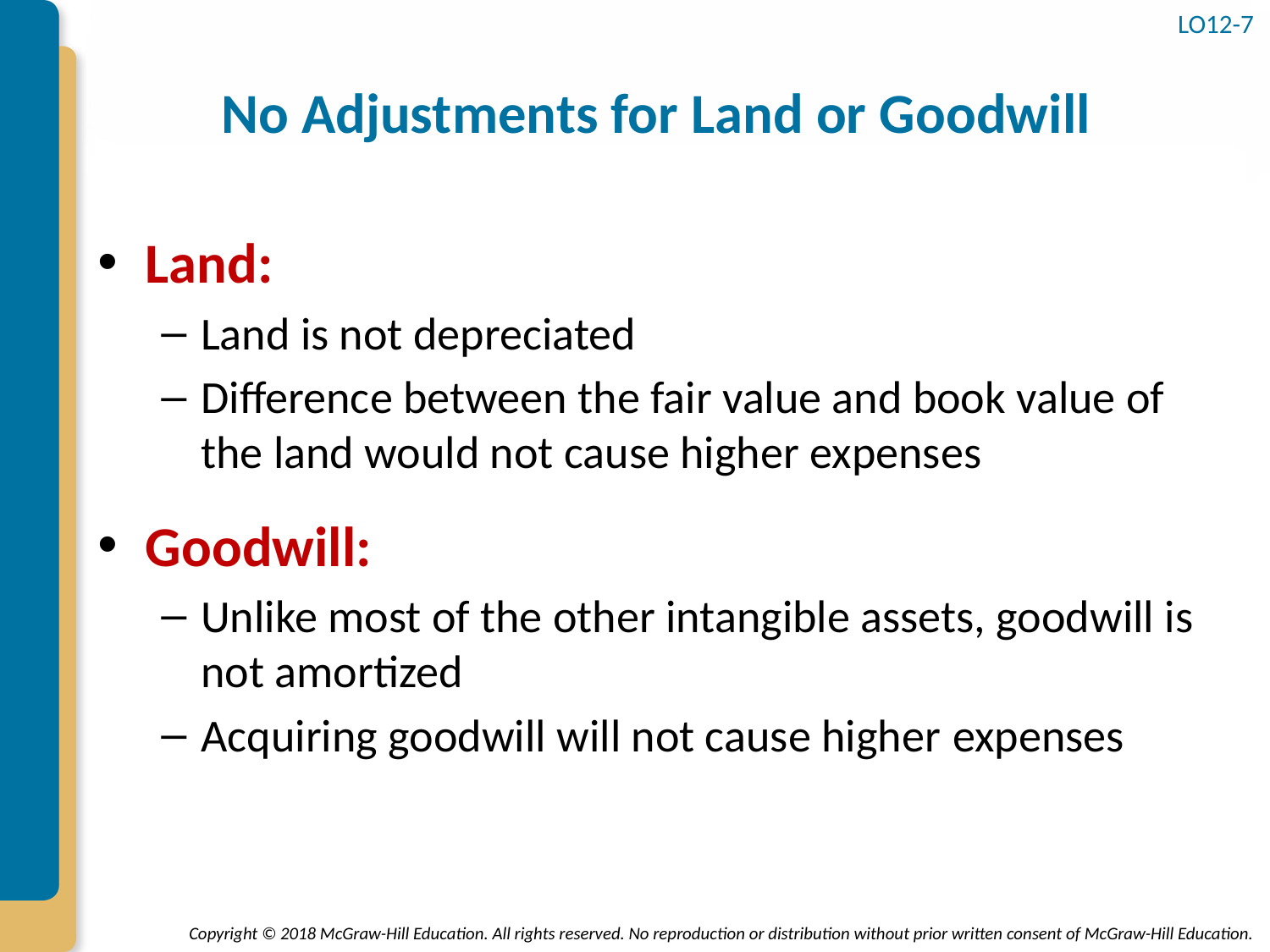

LO12-7
# No Adjustments for Land or Goodwill
Land:
Land is not depreciated
Difference between the fair value and book value of the land would not cause higher expenses
Goodwill:
Unlike most of the other intangible assets, goodwill is not amortized
Acquiring goodwill will not cause higher expenses